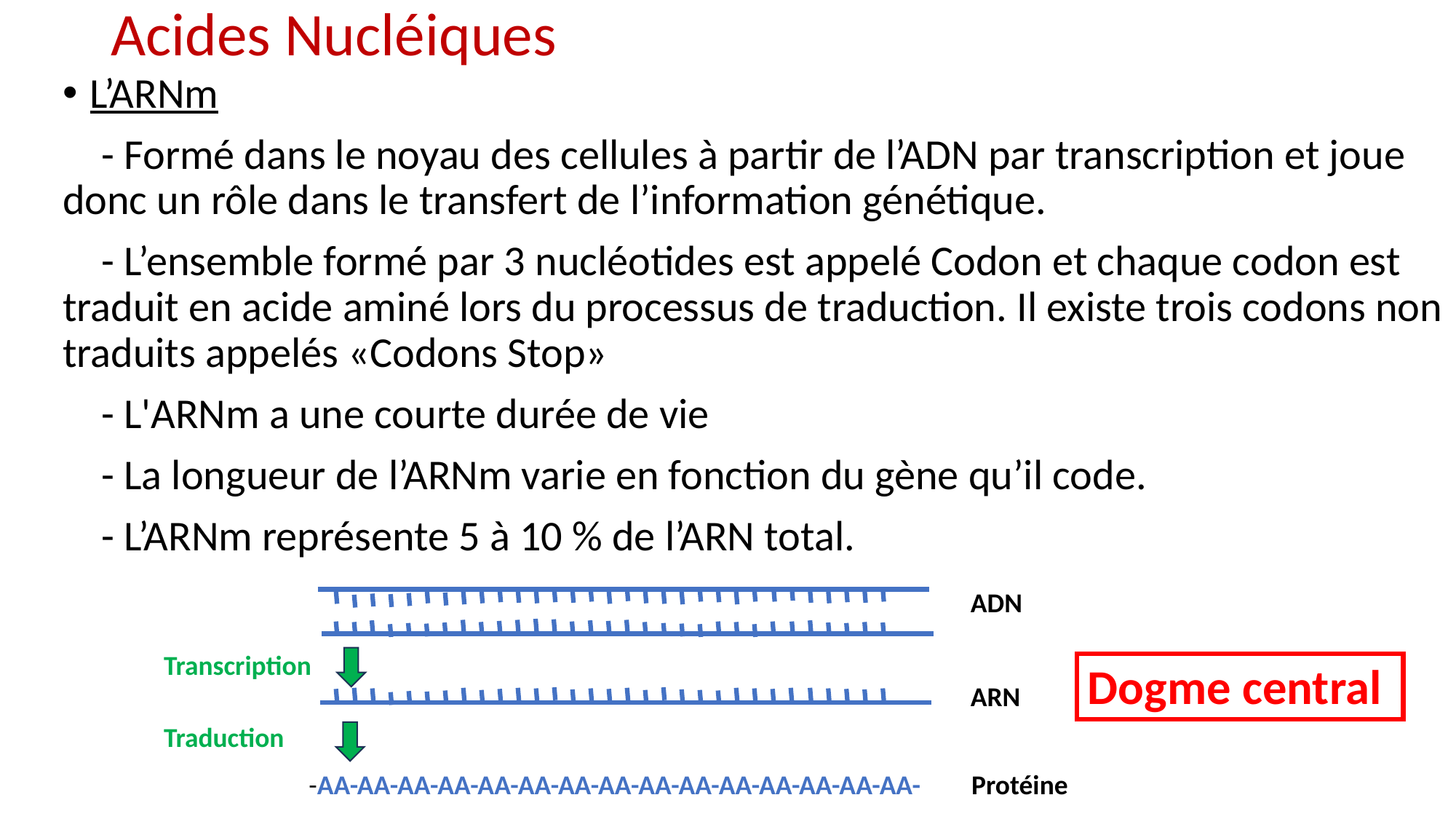

Acides Nucléiques

L’ARNm
    - Formé dans le noyau des cellules à partir de l’ADN par transcription et joue donc un rôle dans le transfert de l’information génétique.
    - L’ensemble formé par 3 nucléotides est appelé Codon et chaque codon est traduit en acide aminé lors du processus de traduction. Il existe trois codons non traduits appelés «Codons Stop»
    - L'ARNm a une courte durée de vie
    - La longueur de l’ARNm varie en fonction du gène qu’il code.
    - L’ARNm représente 5 à 10 % de l’ARN total.
ADN
Transcription

Dogme central

ARN
Traduction

Protéine
-AA-AA-AA-AA-AA-AA-AA-AA-AA-AA-AA-AA-AA-AA-AA-